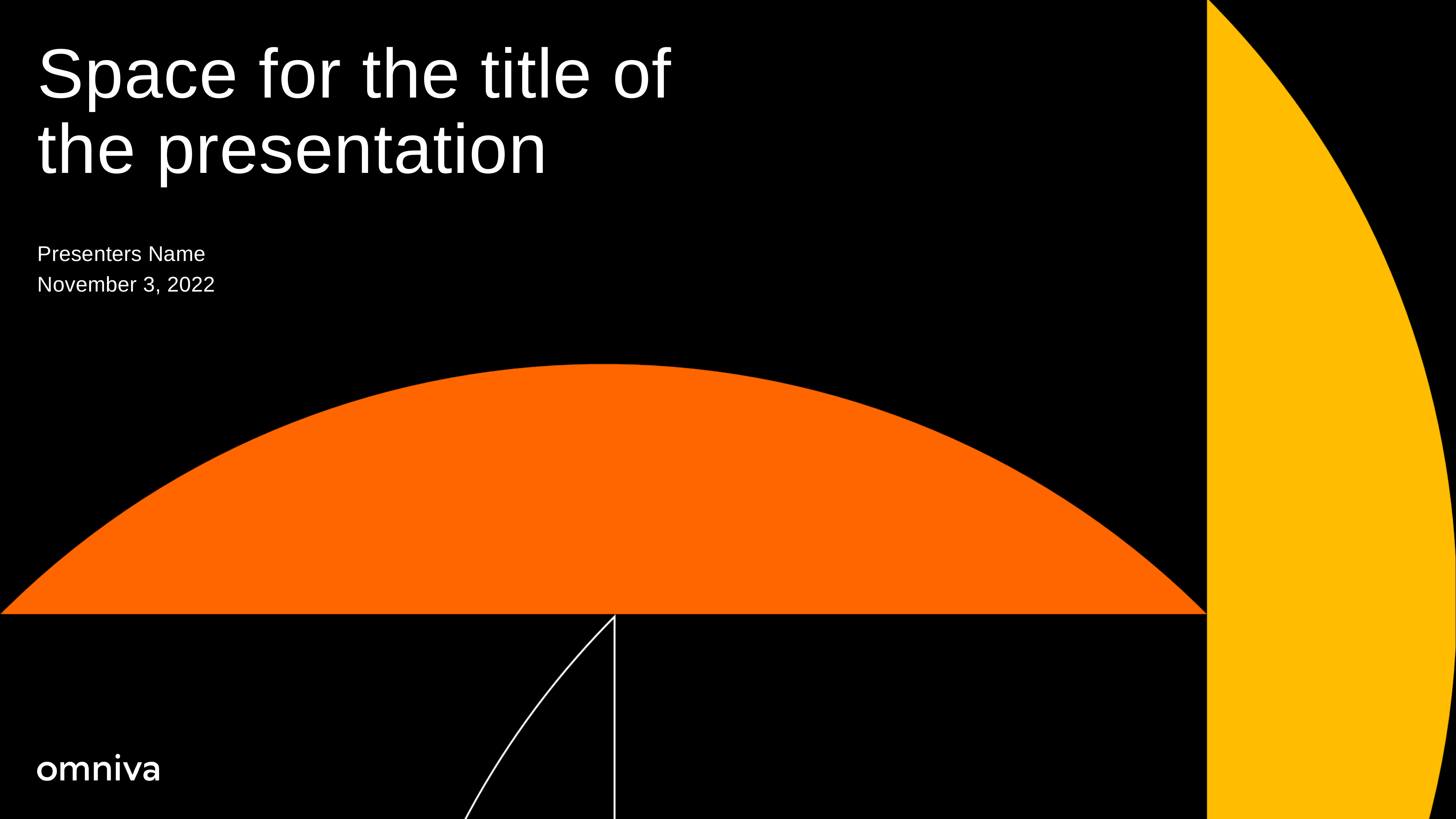

Space for the title of the presentation

Presenters Name
November 3, 2022